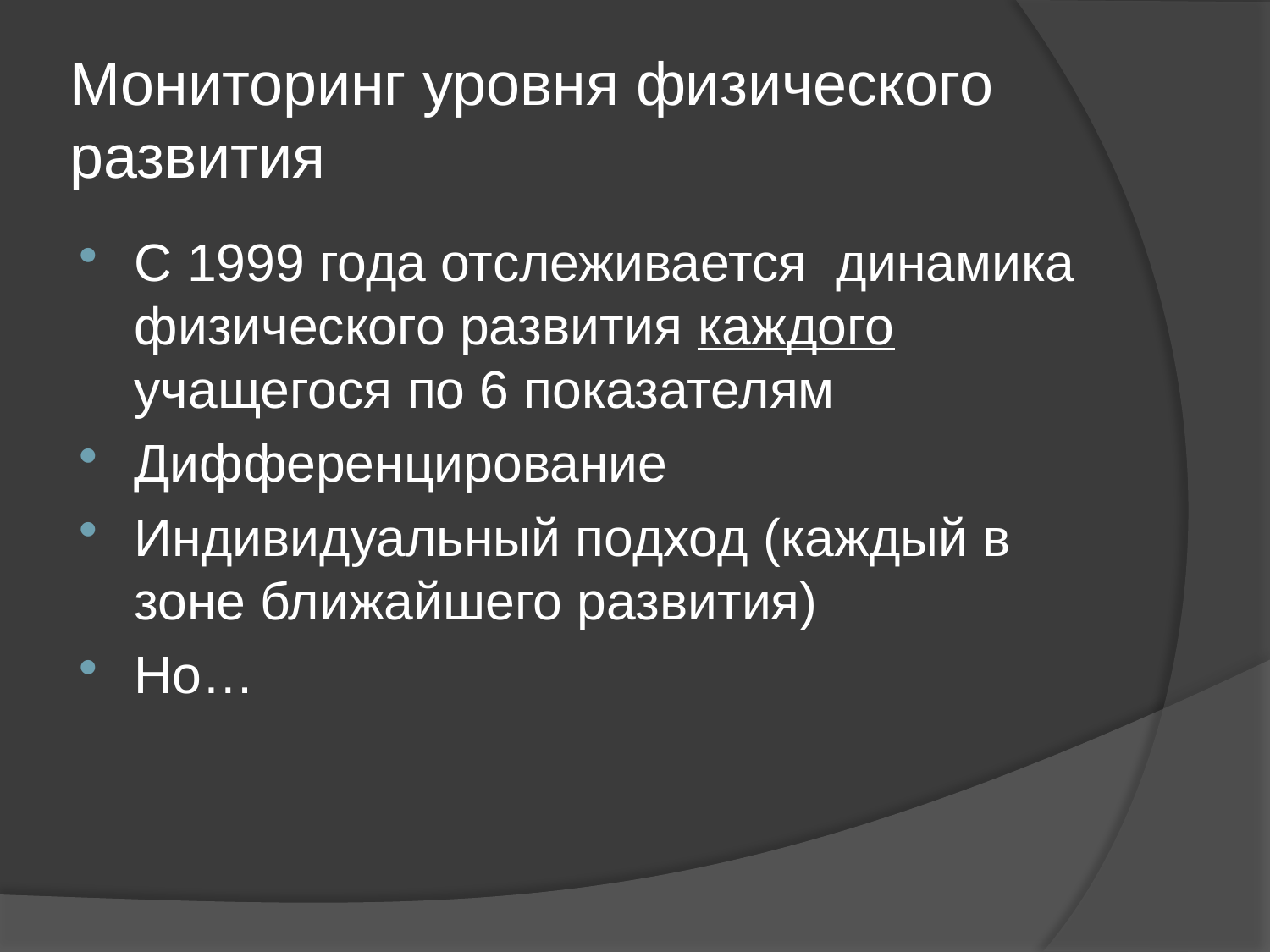

# Мониторинг уровня физического развития
С 1999 года отслеживается  динамика физического развития каждого учащегося по 6 показателям
Дифференцирование
Индивидуальный подход (каждый в зоне ближайшего развития)
Но…